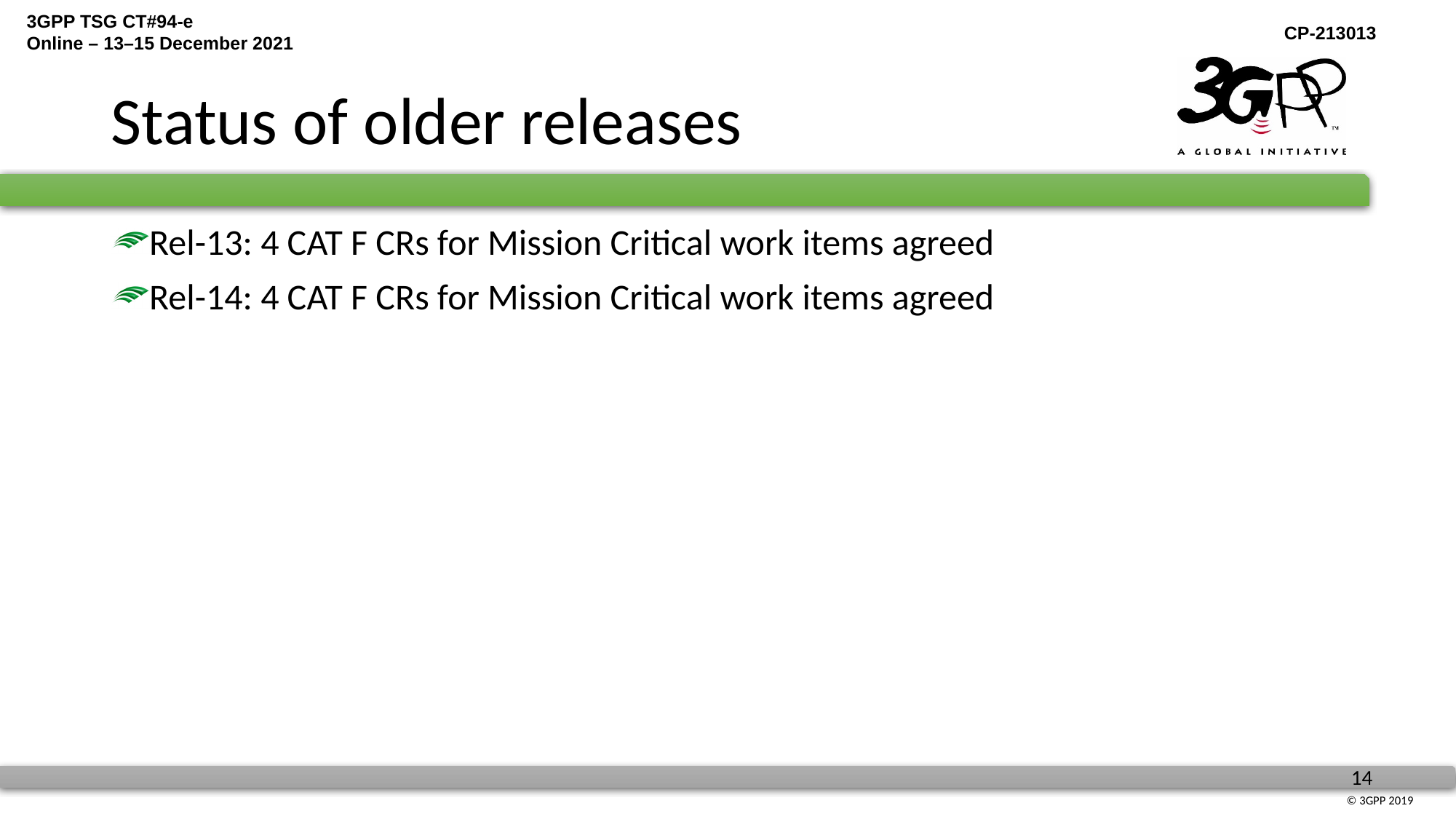

# Status of older releases
Rel-13: 4 CAT F CRs for Mission Critical work items agreed
Rel-14: 4 CAT F CRs for Mission Critical work items agreed